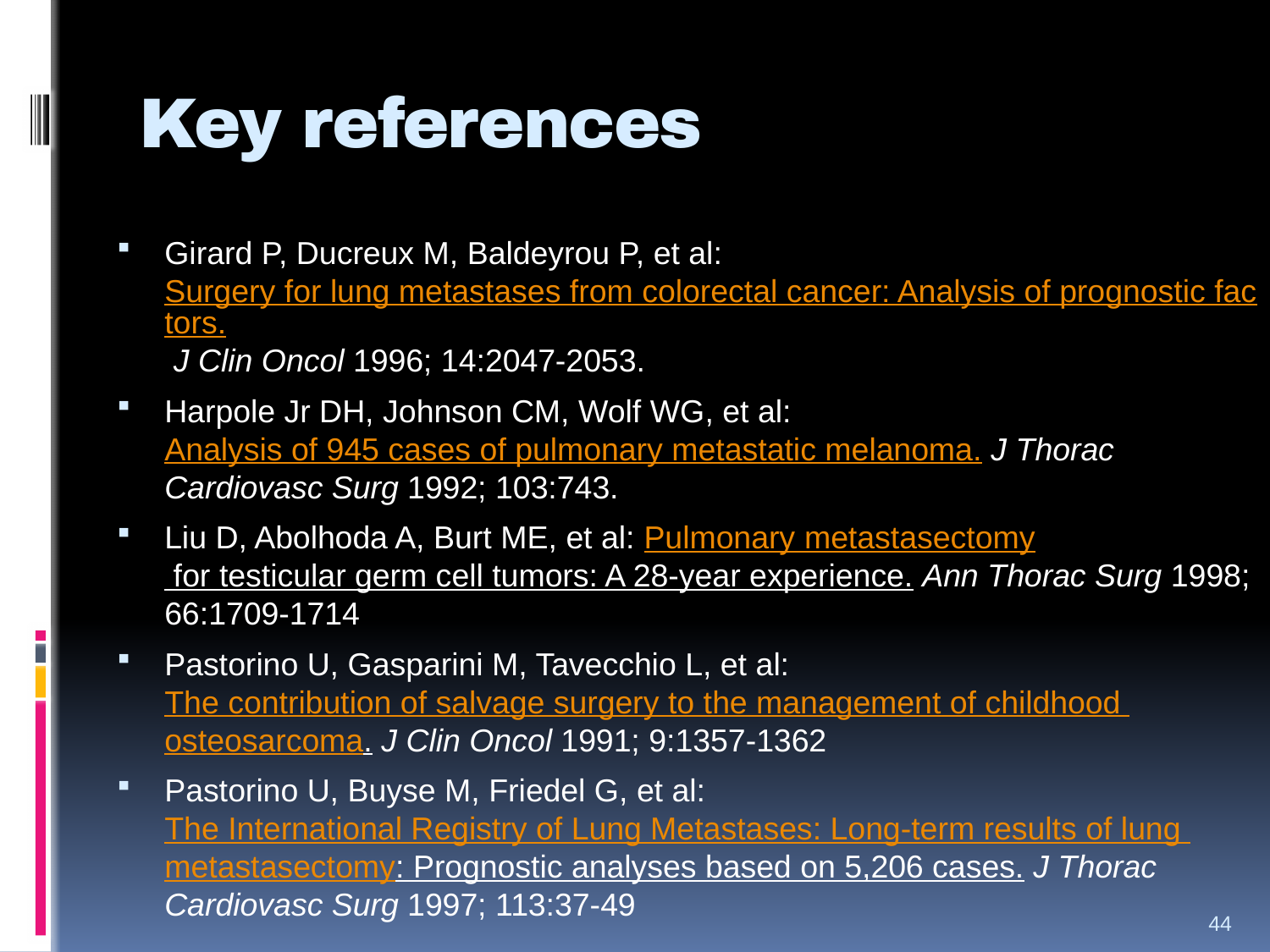

# Key references
Girard P, Ducreux M, Baldeyrou P, et al: Surgery for lung metastases from colorectal cancer: Analysis of prognostic factors. J Clin Oncol 1996; 14:2047-2053.
Harpole Jr DH, Johnson CM, Wolf WG, et al: Analysis of 945 cases of pulmonary metastatic melanoma. J Thorac Cardiovasc Surg 1992; 103:743.
Liu D, Abolhoda A, Burt ME, et al: Pulmonary metastasectomy for testicular germ cell tumors: A 28-year experience. Ann Thorac Surg 1998; 66:1709-1714
Pastorino U, Gasparini M, Tavecchio L, et al: The contribution of salvage surgery to the management of childhood osteosarcoma. J Clin Oncol 1991; 9:1357-1362
Pastorino U, Buyse M, Friedel G, et al: The International Registry of Lung Metastases: Long-term results of lung metastasectomy: Prognostic analyses based on 5,206 cases. J Thorac Cardiovasc Surg 1997; 113:37-49

44